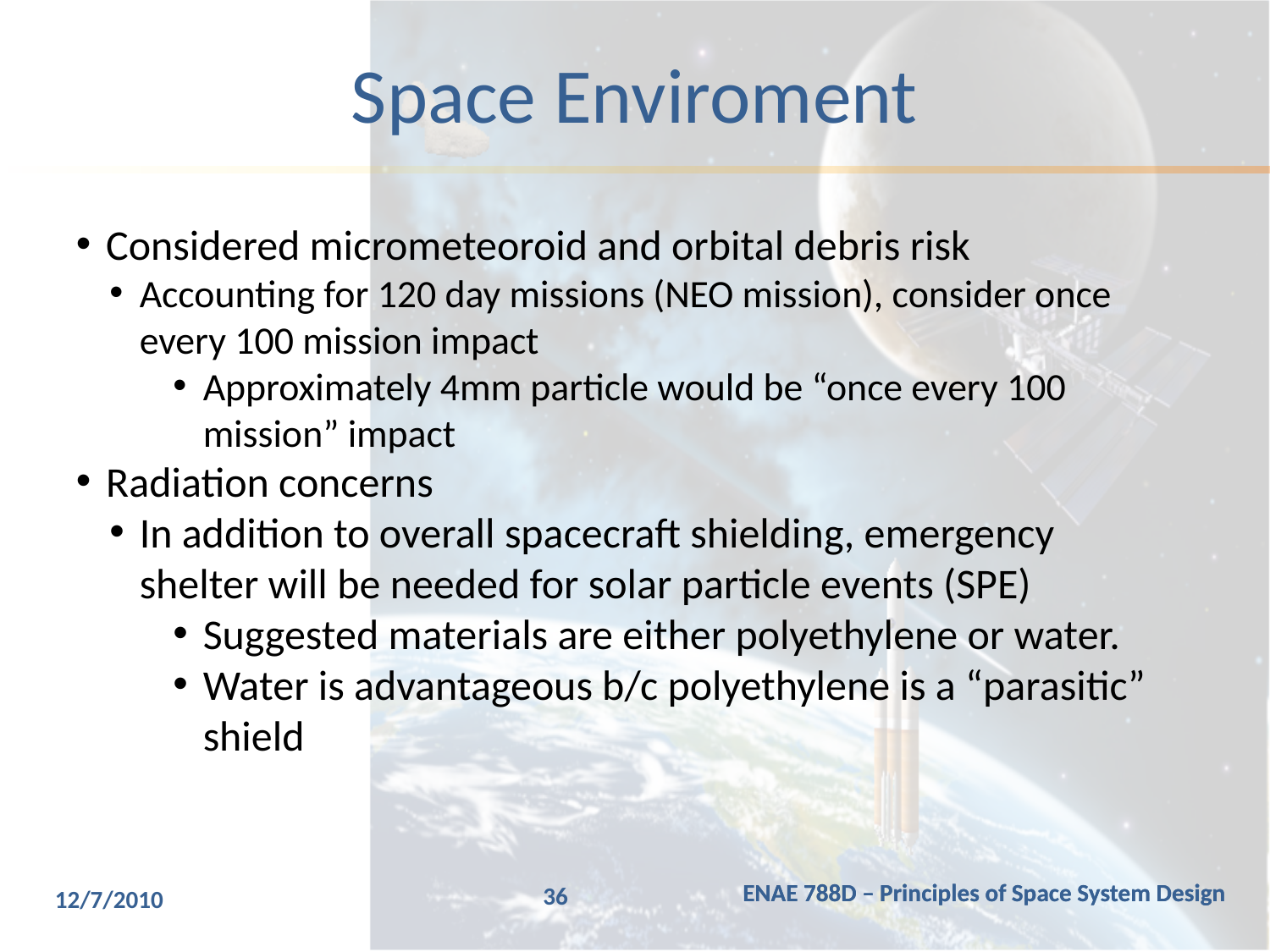

# Space Enviroment
Considered micrometeoroid and orbital debris risk
Accounting for 120 day missions (NEO mission), consider once every 100 mission impact
Approximately 4mm particle would be “once every 100 mission” impact
Radiation concerns
In addition to overall spacecraft shielding, emergency shelter will be needed for solar particle events (SPE)
Suggested materials are either polyethylene or water.
Water is advantageous b/c polyethylene is a “parasitic” shield